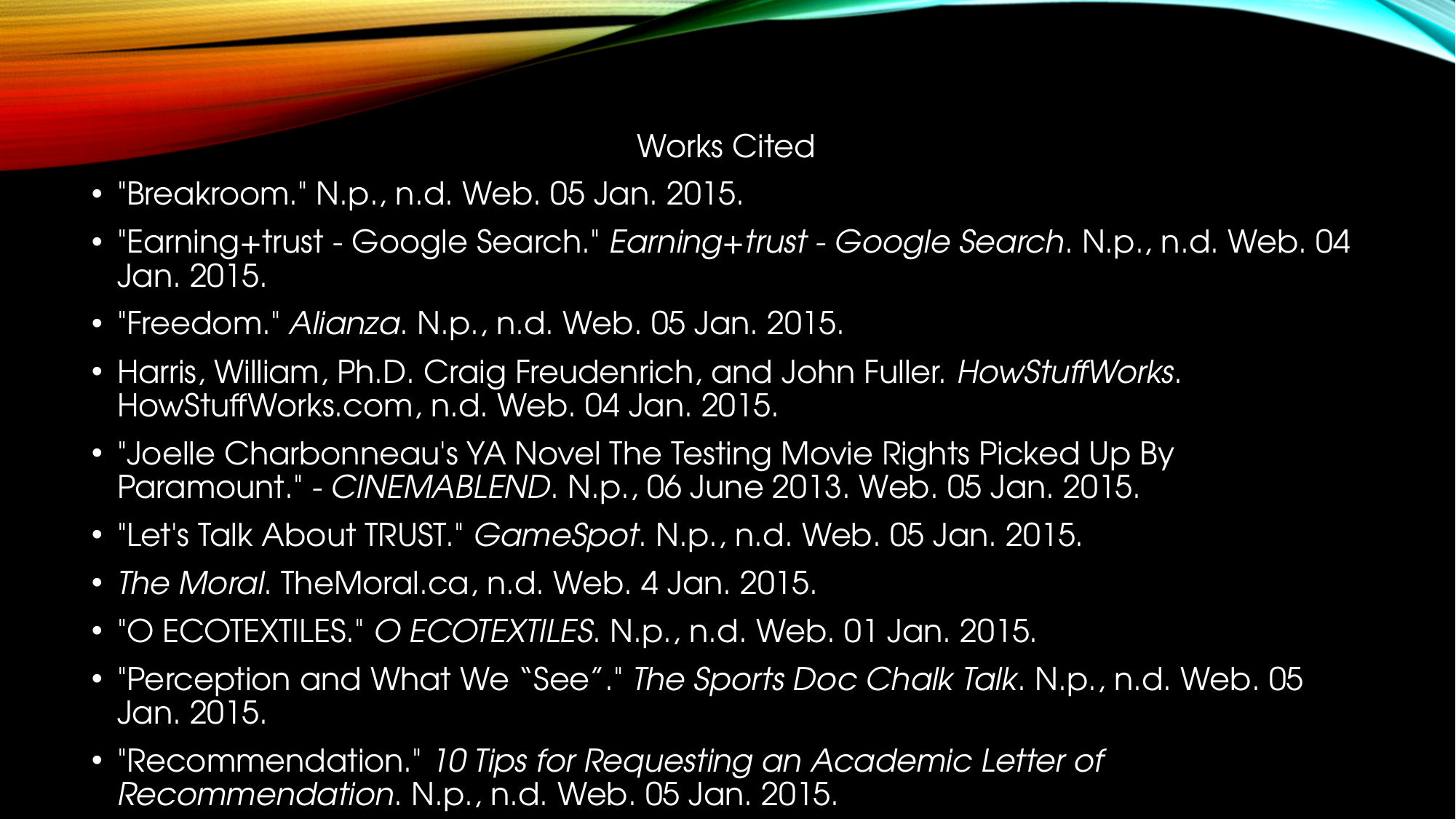

Works Cited
"Breakroom." N.p., n.d. Web. 05 Jan. 2015.
"Earning+trust - Google Search." Earning+trust - Google Search. N.p., n.d. Web. 04 Jan. 2015.
"Freedom." Alianza. N.p., n.d. Web. 05 Jan. 2015.
Harris, William, Ph.D. Craig Freudenrich, and John Fuller. HowStuffWorks. HowStuffWorks.com, n.d. Web. 04 Jan. 2015.
"Joelle Charbonneau's YA Novel The Testing Movie Rights Picked Up By Paramount." - CINEMABLEND. N.p., 06 June 2013. Web. 05 Jan. 2015.
"Let's Talk About TRUST." GameSpot. N.p., n.d. Web. 05 Jan. 2015.
The Moral. TheMoral.ca, n.d. Web. 4 Jan. 2015.
"O ECOTEXTILES." O ECOTEXTILES. N.p., n.d. Web. 01 Jan. 2015.
"Perception and What We “See”." The Sports Doc Chalk Talk. N.p., n.d. Web. 05 Jan. 2015.
"Recommendation." 10 Tips for Requesting an Academic Letter of Recommendation. N.p., n.d. Web. 05 Jan. 2015.